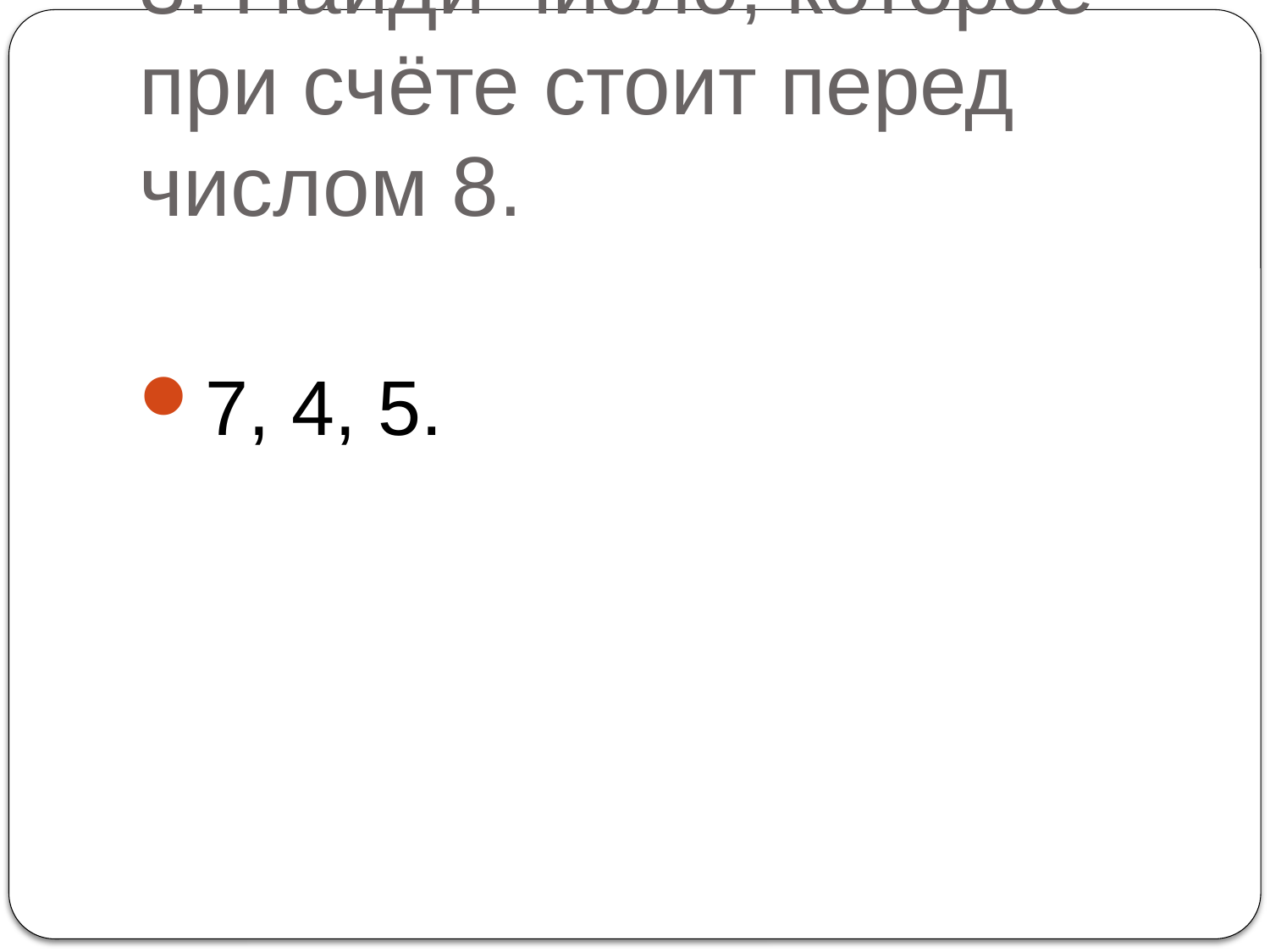

# 3. Найди число, которое при счёте стоит перед числом 8.

7, 4, 5.